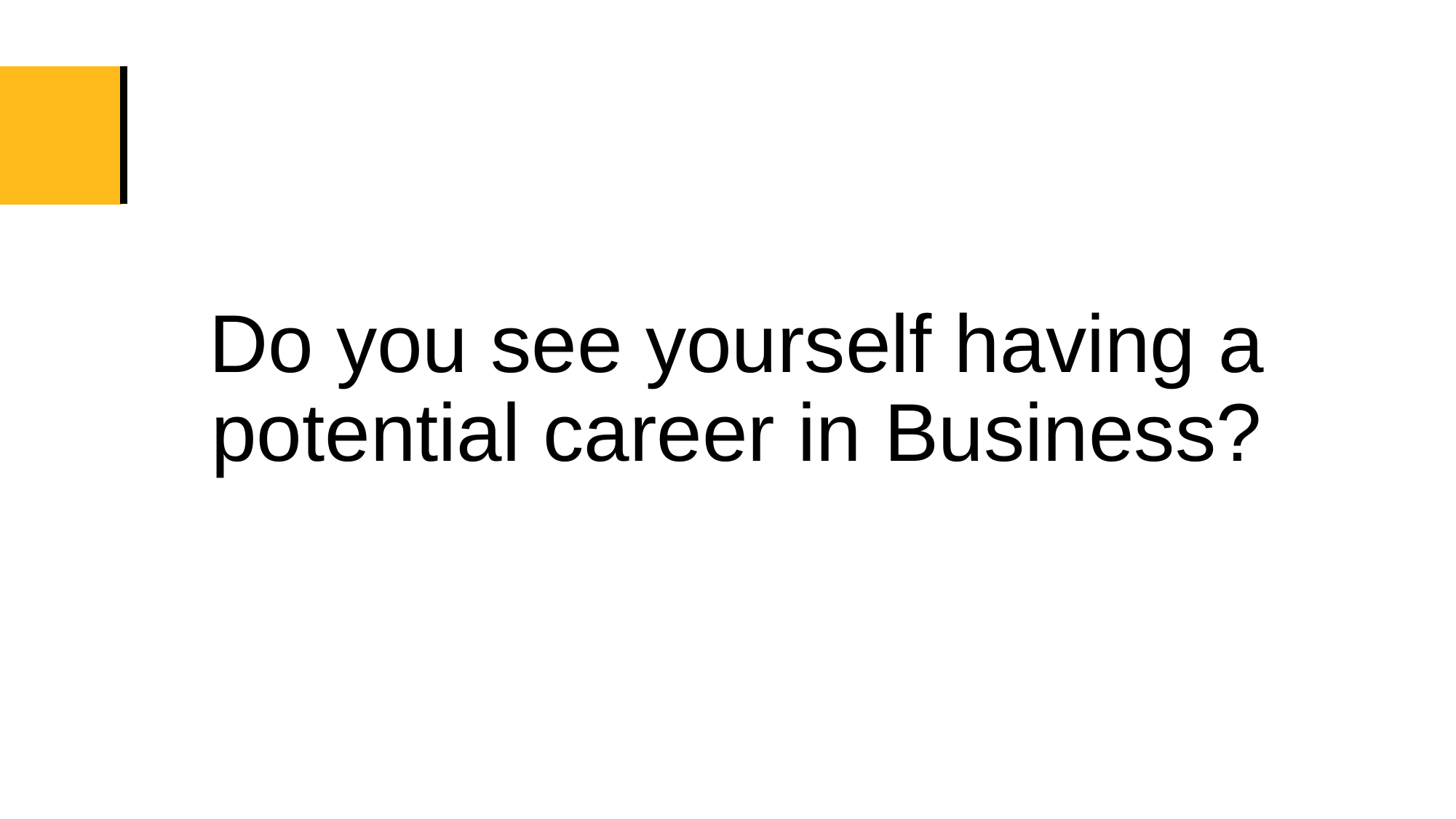

Do you see yourself having a potential career in Business?